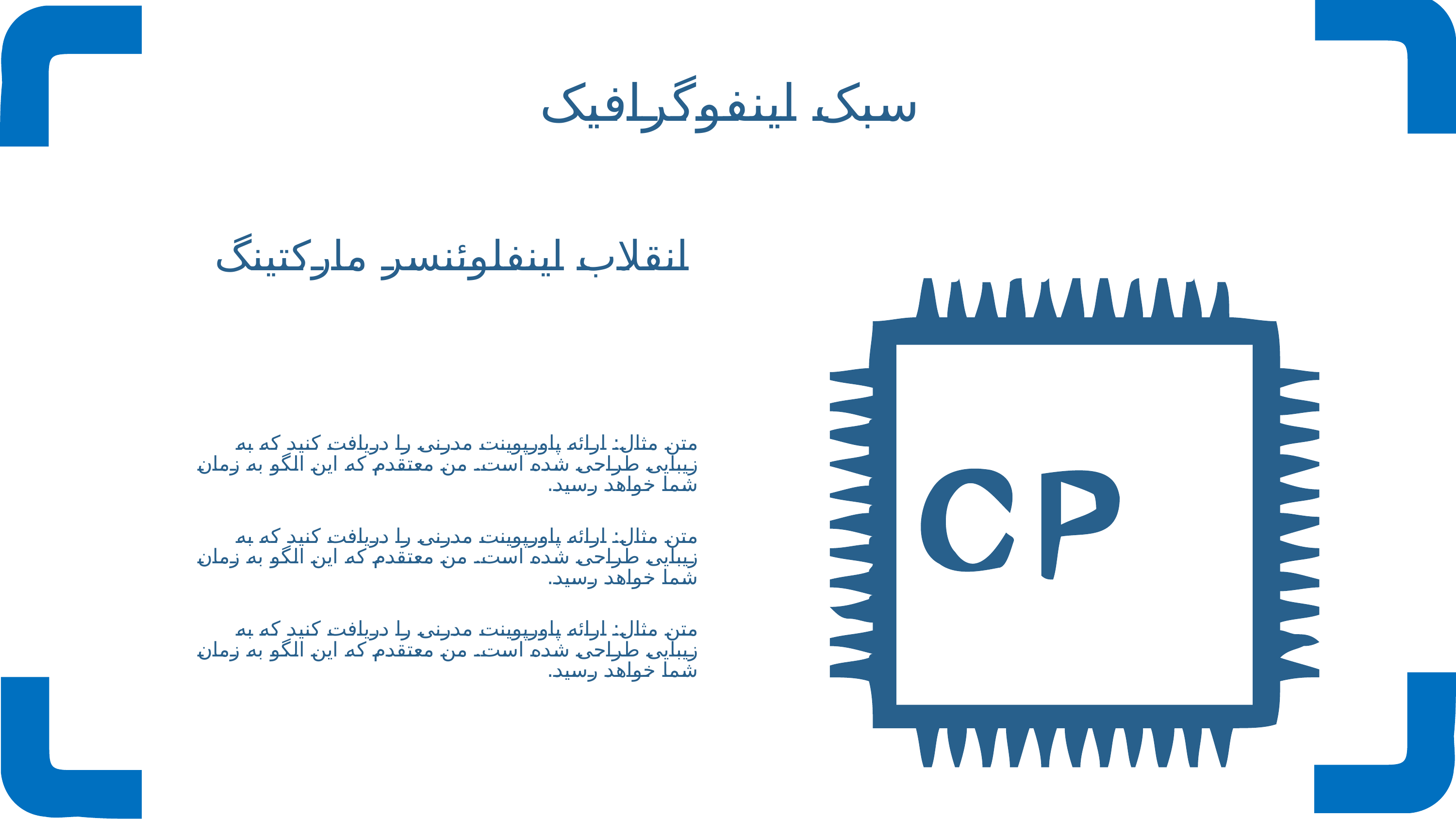

سبک اینفوگرافیک
انقلاب اینفلوئنسر مارکتینگ

متن مثال: ارائه پاورپوینت مدرنی را دریافت کنید که به زیبایی طراحی شده است. من معتقدم که این الگو به زمان شما خواهد رسید.

متن مثال: ارائه پاورپوینت مدرنی را دریافت کنید که به زیبایی طراحی شده است. من معتقدم که این الگو به زمان شما خواهد رسید.
متن مثال: ارائه پاورپوینت مدرنی را دریافت کنید که به زیبایی طراحی شده است. من معتقدم که این الگو به زمان شما خواهد رسید.